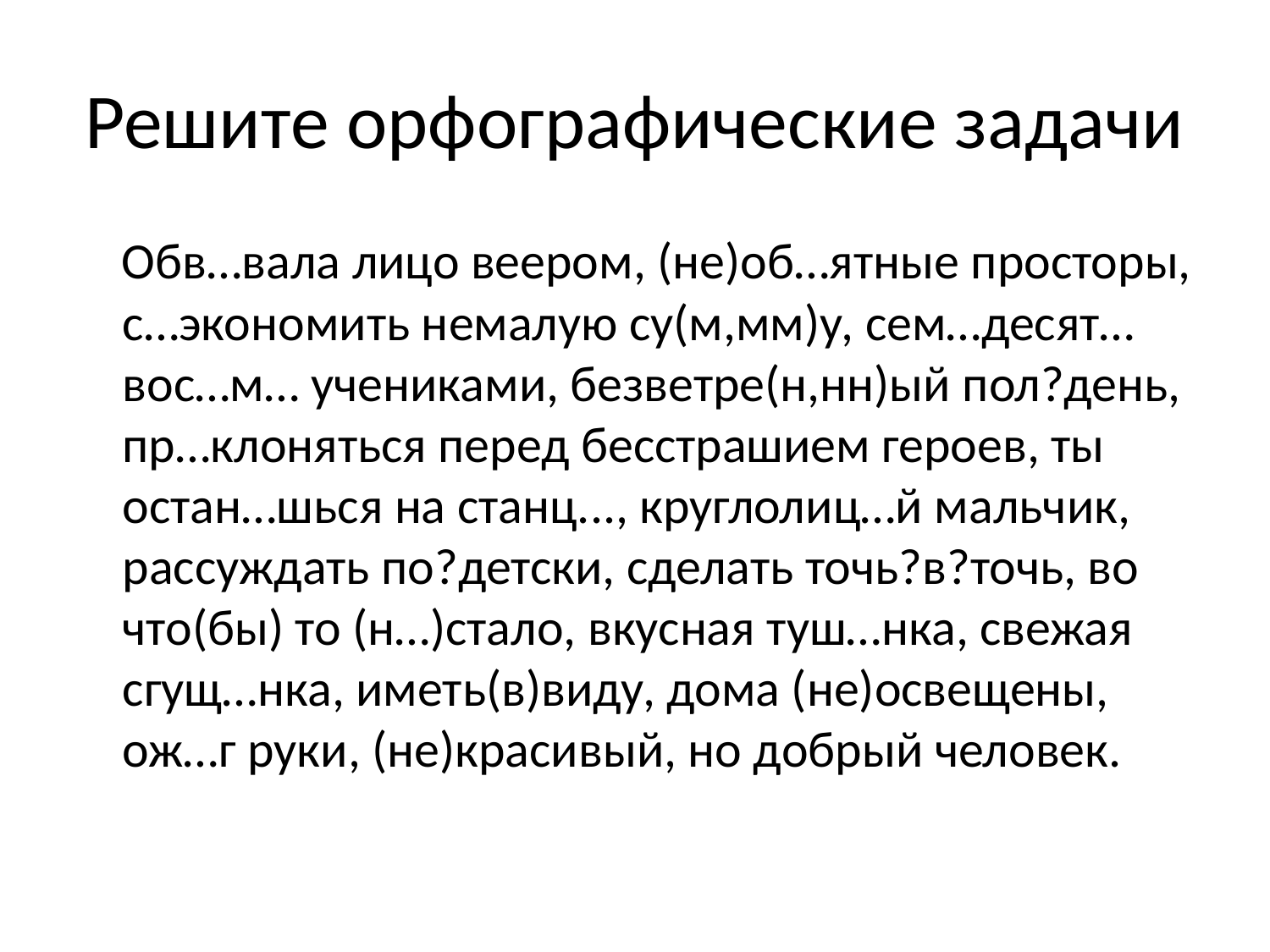

# Решите орфографические задачи
    Обв…вала лицо веером, (не)об…ятные просторы, с…экономить немалую су(м,мм)у, сем…десят… вос…м… учениками, безветре(н,нн)ый пол?день, пр…клоняться перед бесстрашием героев, ты остан…шься на станц..., круглолиц…й мальчик, рассуждать по?детски, сделать точь?в?точь, во что(бы) то (н…)стало, вкусная туш…нка, свежая сгущ…нка, иметь(в)виду, дома (не)освещены, ож…г руки, (не)красивый, но добрый человек.